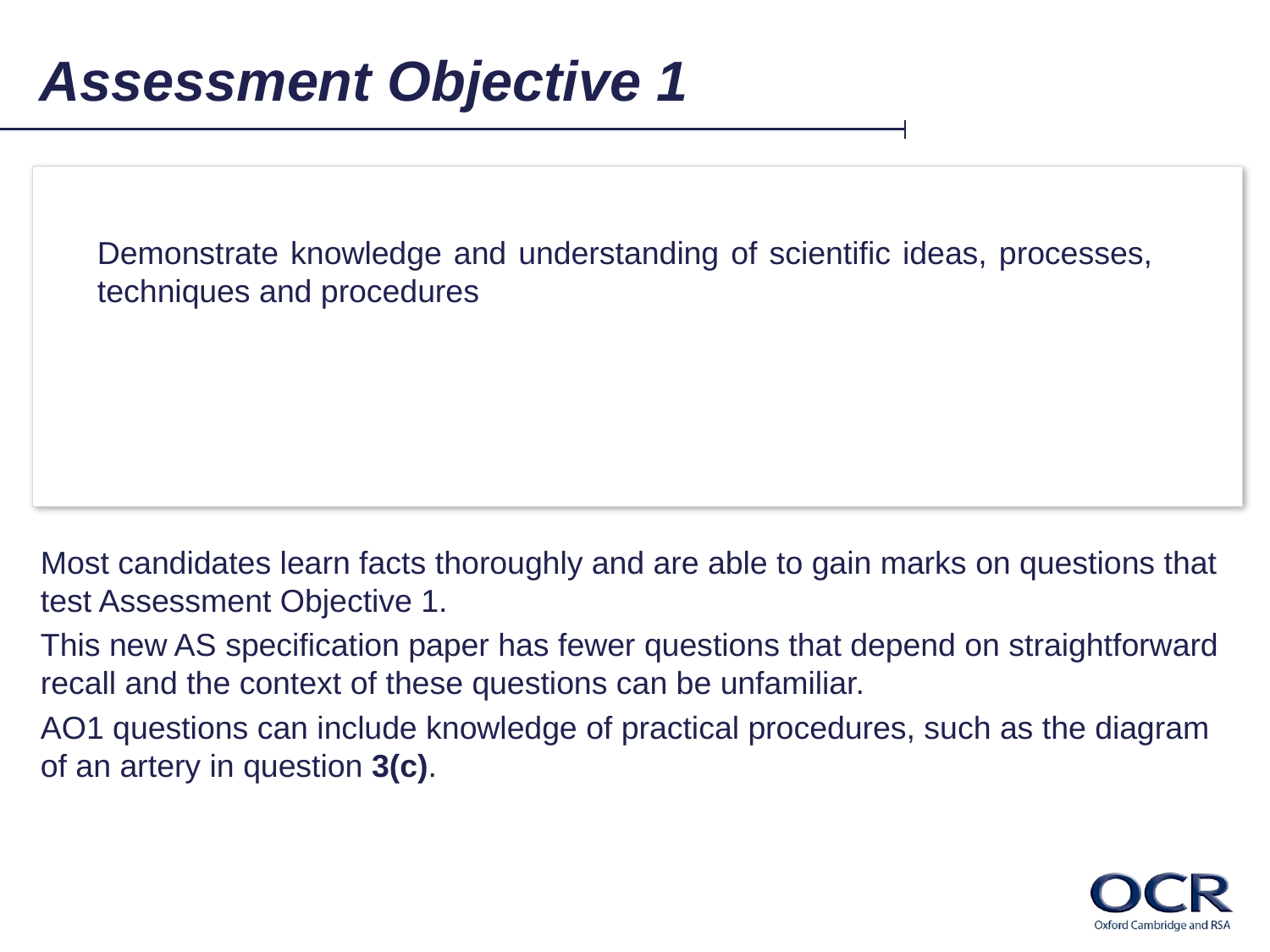

# Assessment Objective 1
Demonstrate knowledge and understanding of scientific ideas, processes, techniques and procedures
Most candidates learn facts thoroughly and are able to gain marks on questions that test Assessment Objective 1.
This new AS specification paper has fewer questions that depend on straightforward recall and the context of these questions can be unfamiliar.
AO1 questions can include knowledge of practical procedures, such as the diagram of an artery in question 3(c).